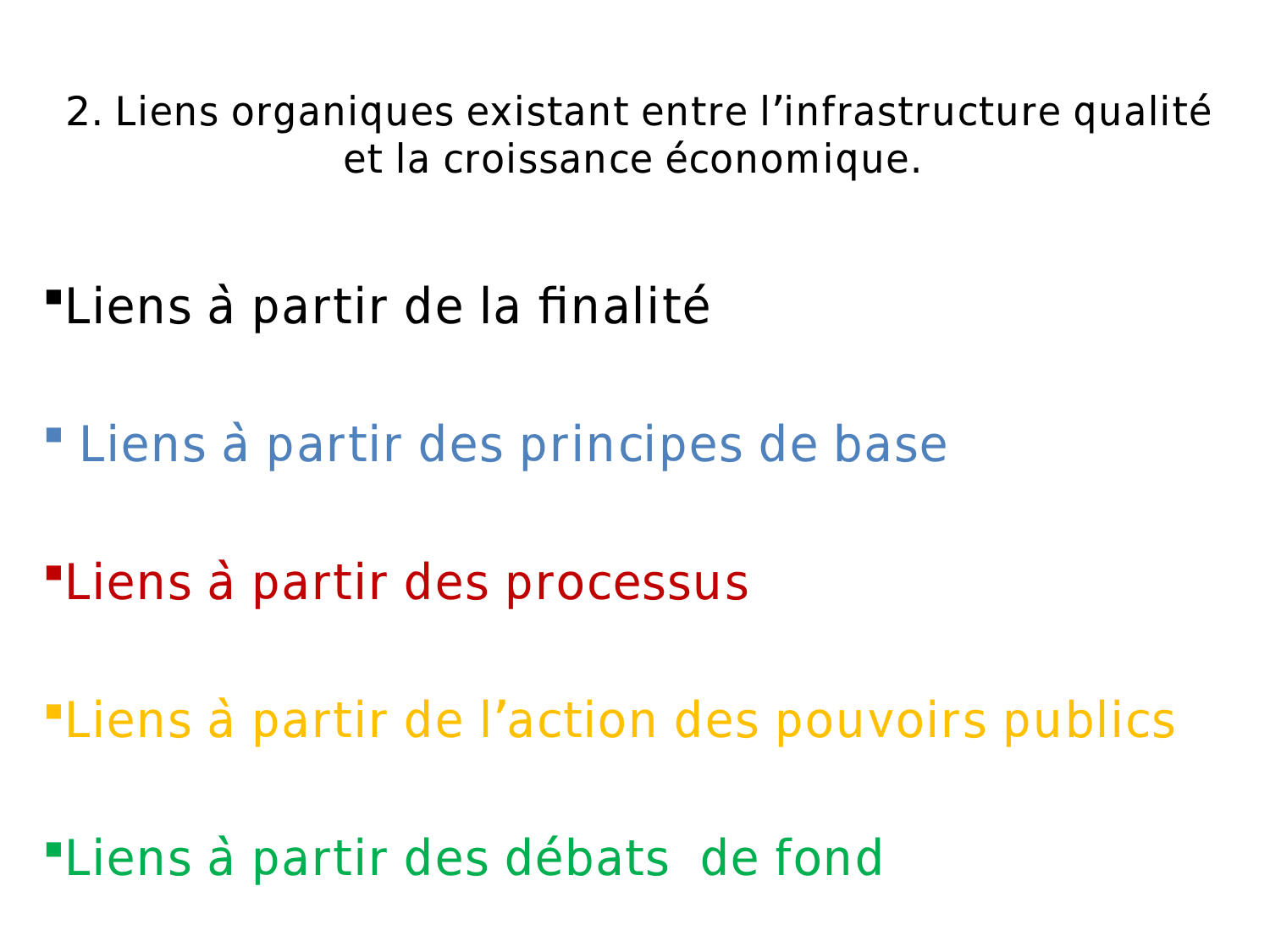

# 2. Liens organiques existant entre l’infrastructure qualité et la croissance économique.
Liens à partir de la finalité

 Liens à partir des principes de base

Liens à partir des processus

Liens à partir de l’action des pouvoirs publics

Liens à partir des débats  de fond